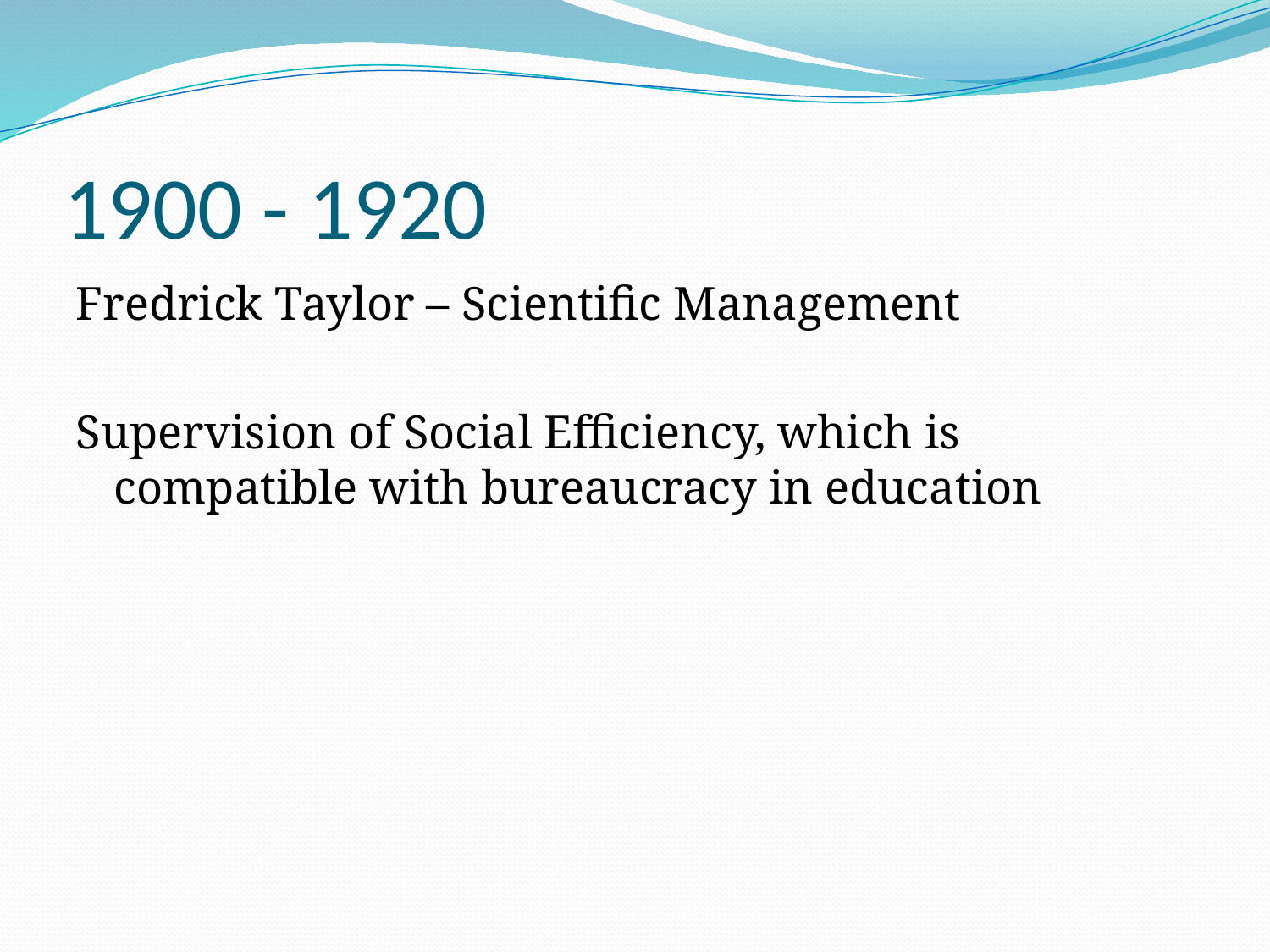

# 1900 - 1920
Fredrick Taylor – Scientific Management

Supervision of Social Efficiency, which is compatible with bureaucracy in education